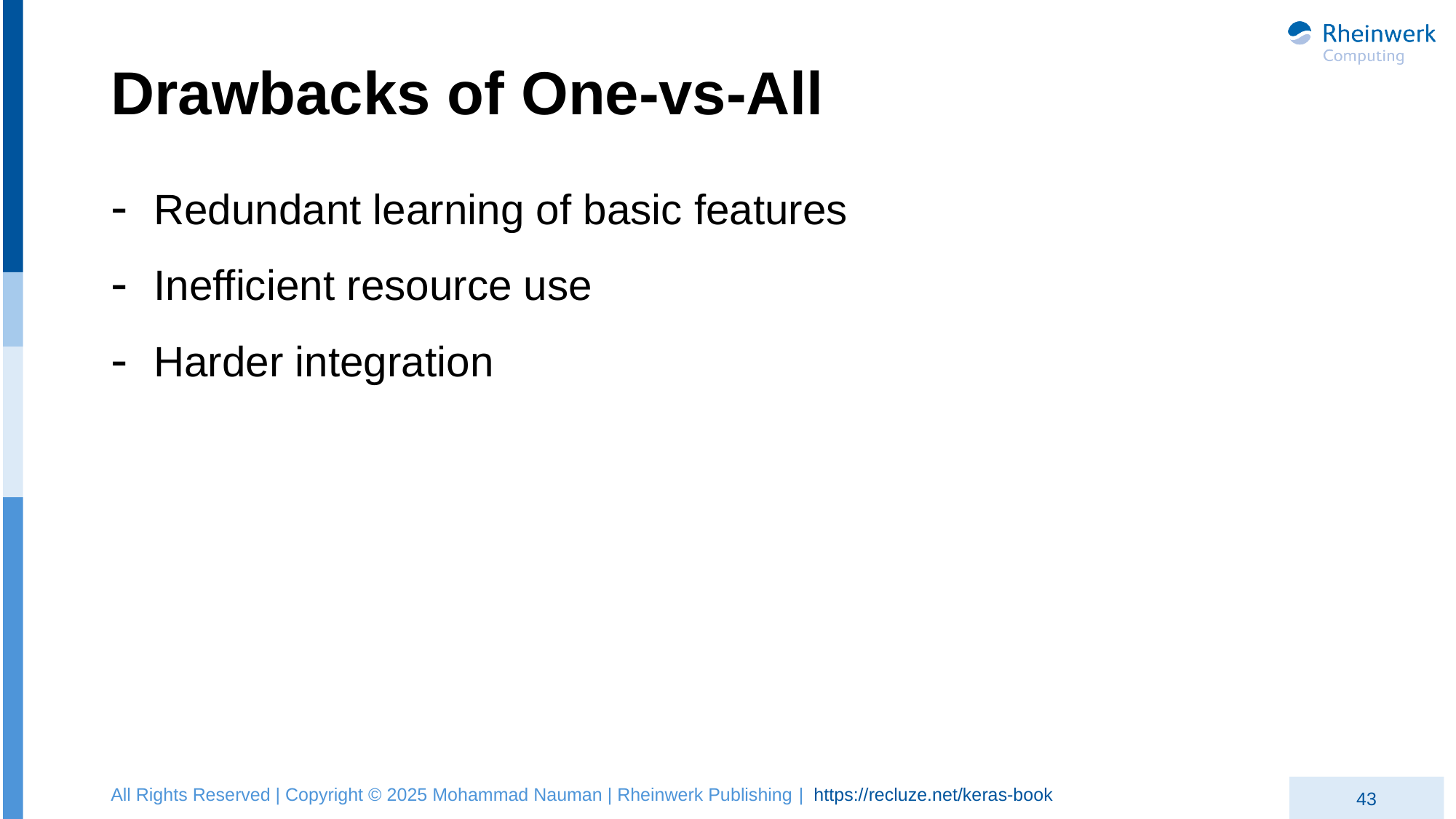

# Drawbacks of One-vs-All
Redundant learning of basic features
Inefficient resource use
Harder integration